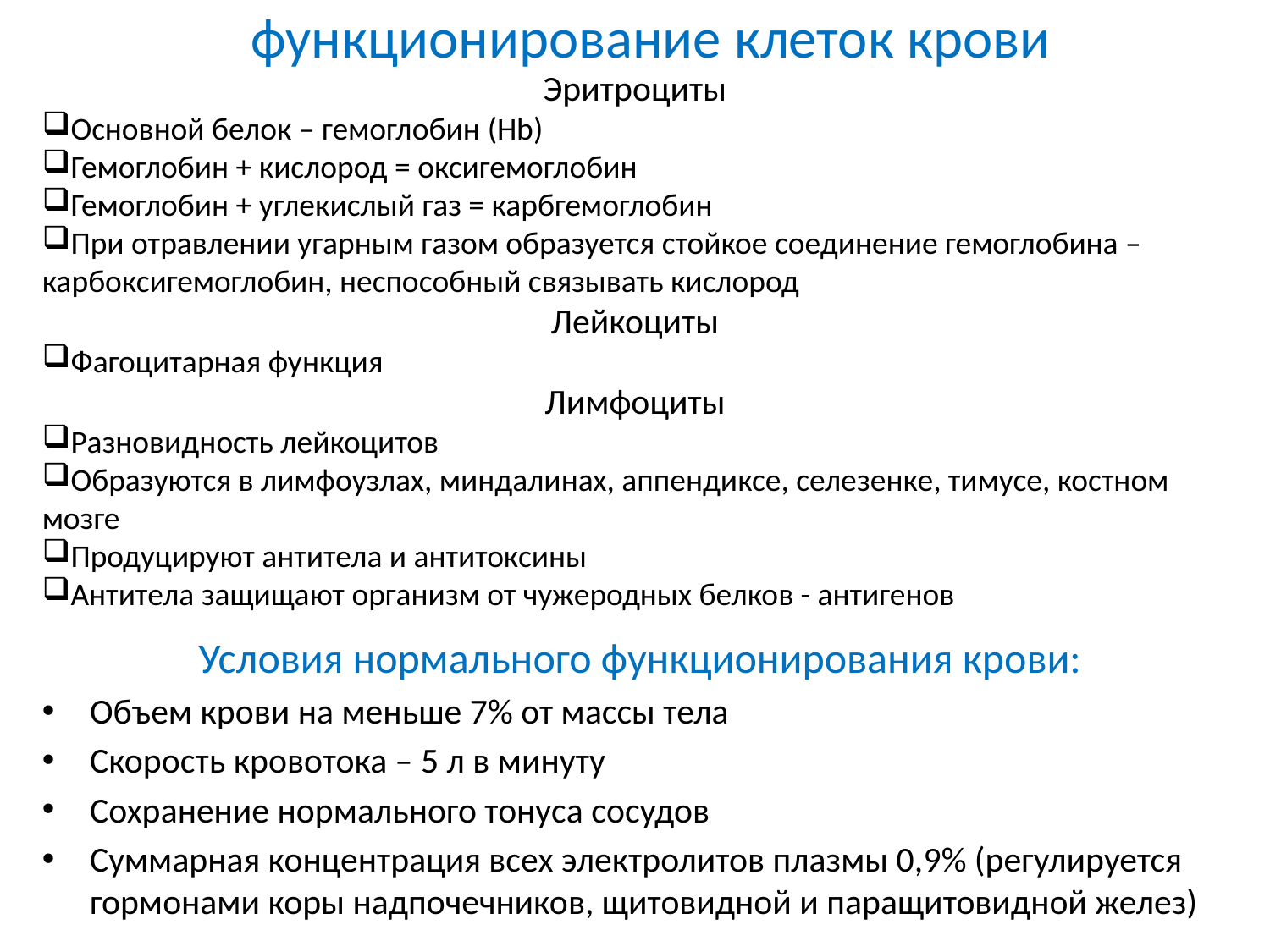

# функционирование клеток крови
Эритроциты
Основной белок – гемоглобин (Hb)
Гемоглобин + кислород = оксигемоглобин
Гемоглобин + углекислый газ = карбгемоглобин
При отравлении угарным газом образуется стойкое соединение гемоглобина – карбоксигемоглобин, неспособный связывать кислород
Лейкоциты
Фагоцитарная функция
Лимфоциты
Разновидность лейкоцитов
Образуются в лимфоузлах, миндалинах, аппендиксе, селезенке, тимусе, костном мозге
Продуцируют антитела и антитоксины
Антитела защищают организм от чужеродных белков - антигенов
Условия нормального функционирования крови:
Объем крови на меньше 7% от массы тела
Скорость кровотока – 5 л в минуту
Сохранение нормального тонуса сосудов
Суммарная концентрация всех электролитов плазмы 0,9% (регулируется гормонами коры надпочечников, щитовидной и паращитовидной желез)